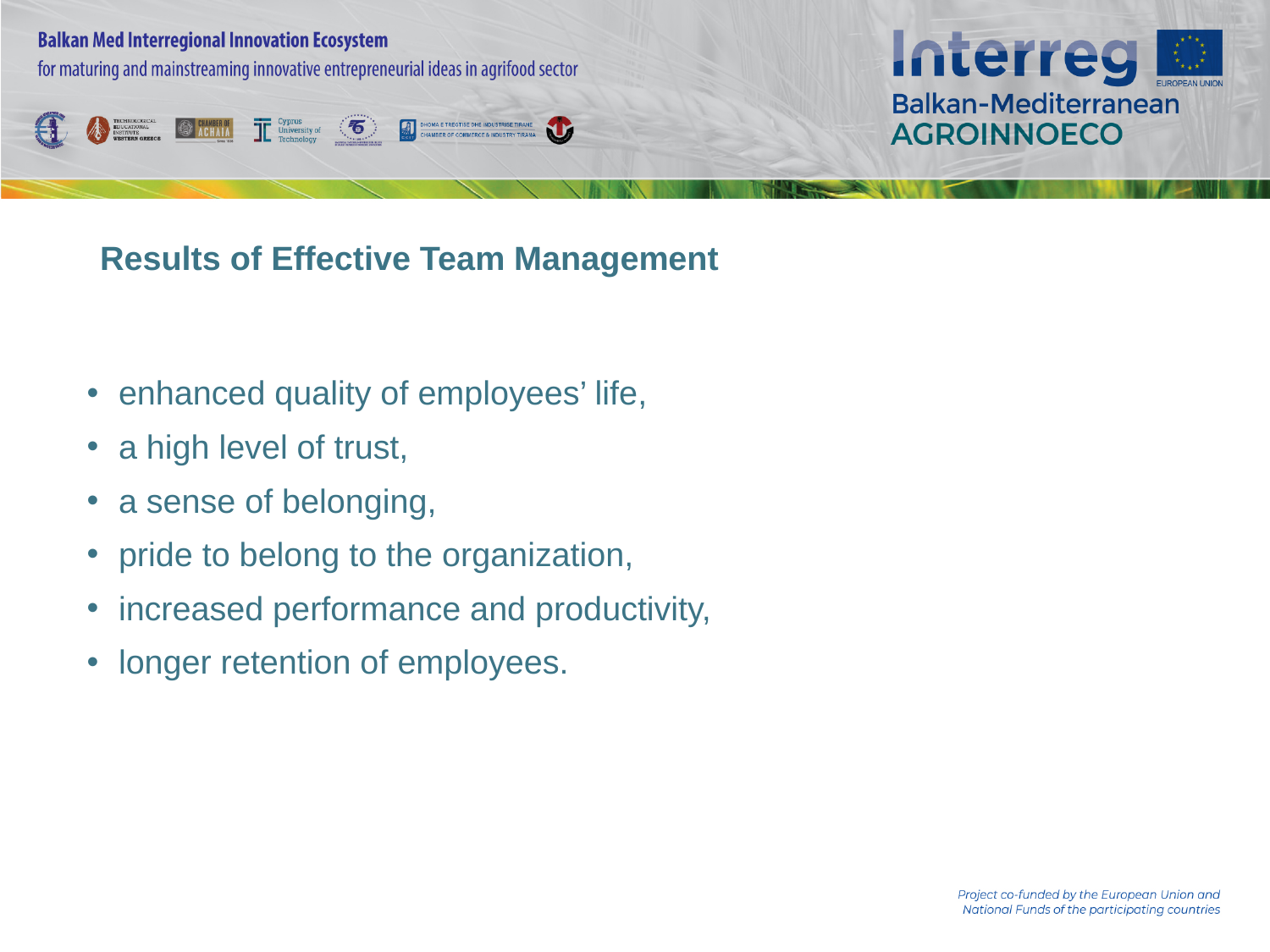

# Results of Effective Team Management
enhanced quality of employees’ life,
a high level of trust,
a sense of belonging,
pride to belong to the organization,
increased performance and productivity,
longer retention of employees.